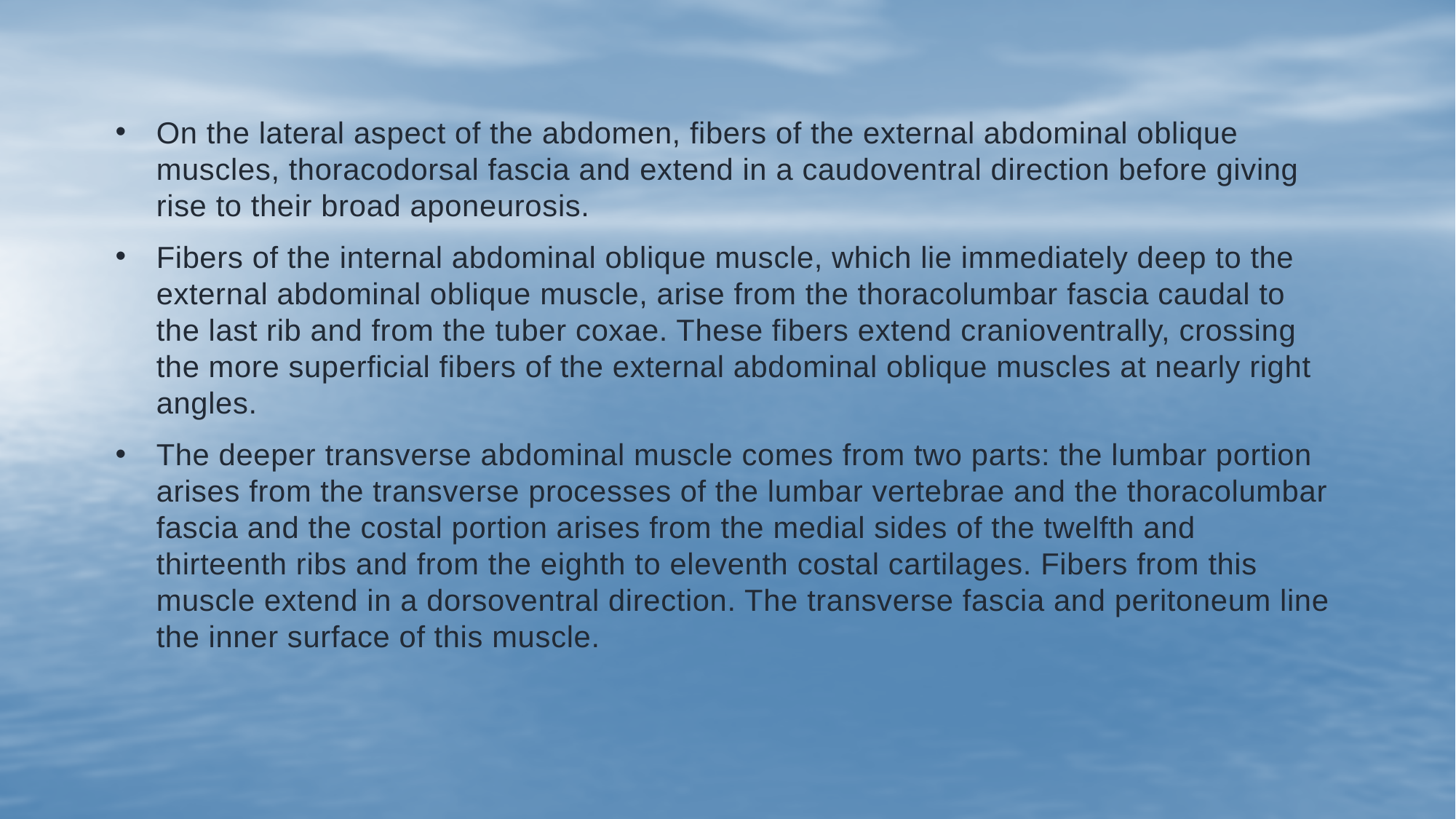

On the lateral aspect of the abdomen, fibers of the external abdominal oblique muscles, thoracodorsal fascia and extend in a caudoventral direction before giving rise to their broad aponeurosis.
Fibers of the internal abdominal oblique muscle, which lie immediately deep to the external abdominal oblique muscle, arise from the thoracolumbar fascia caudal to the last rib and from the tuber coxae. These fibers extend cranioventrally, crossing the more superficial fibers of the external abdominal oblique muscles at nearly right angles.
The deeper transverse abdominal muscle comes from two parts: the lumbar portion arises from the transverse processes of the lumbar vertebrae and the thoracolumbar fascia and the costal portion arises from the medial sides of the twelfth and thirteenth ribs and from the eighth to eleventh costal cartilages. Fibers from this muscle extend in a dorsoventral direction. The transverse fascia and peritoneum line the inner surface of this muscle.